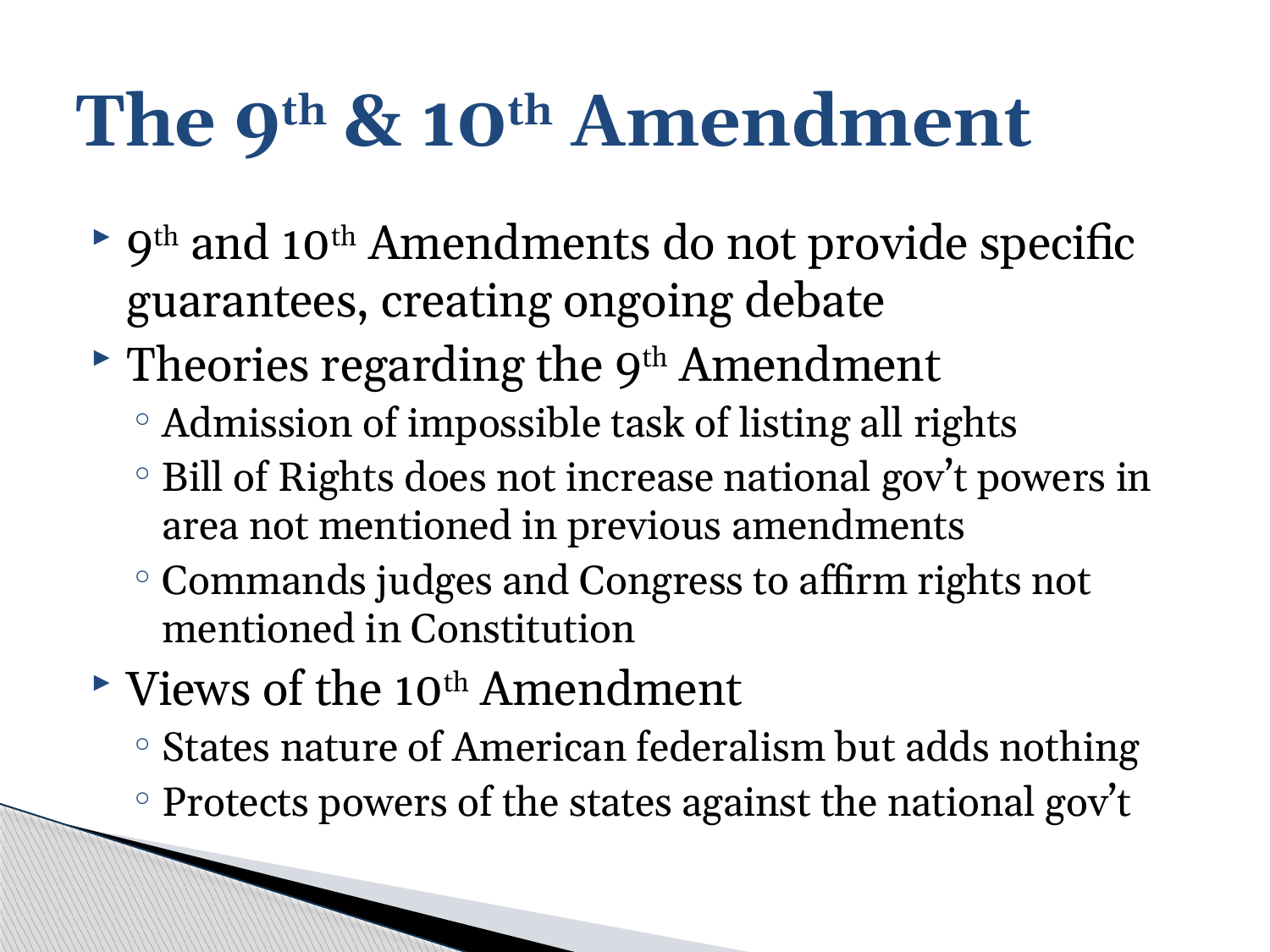

# The 9th & 10th Amendment
9th and 10th Amendments do not provide specific guarantees, creating ongoing debate
Theories regarding the 9th Amendment
Admission of impossible task of listing all rights
Bill of Rights does not increase national gov’t powers in area not mentioned in previous amendments
Commands judges and Congress to affirm rights not mentioned in Constitution
Views of the 10th Amendment
States nature of American federalism but adds nothing
Protects powers of the states against the national gov’t